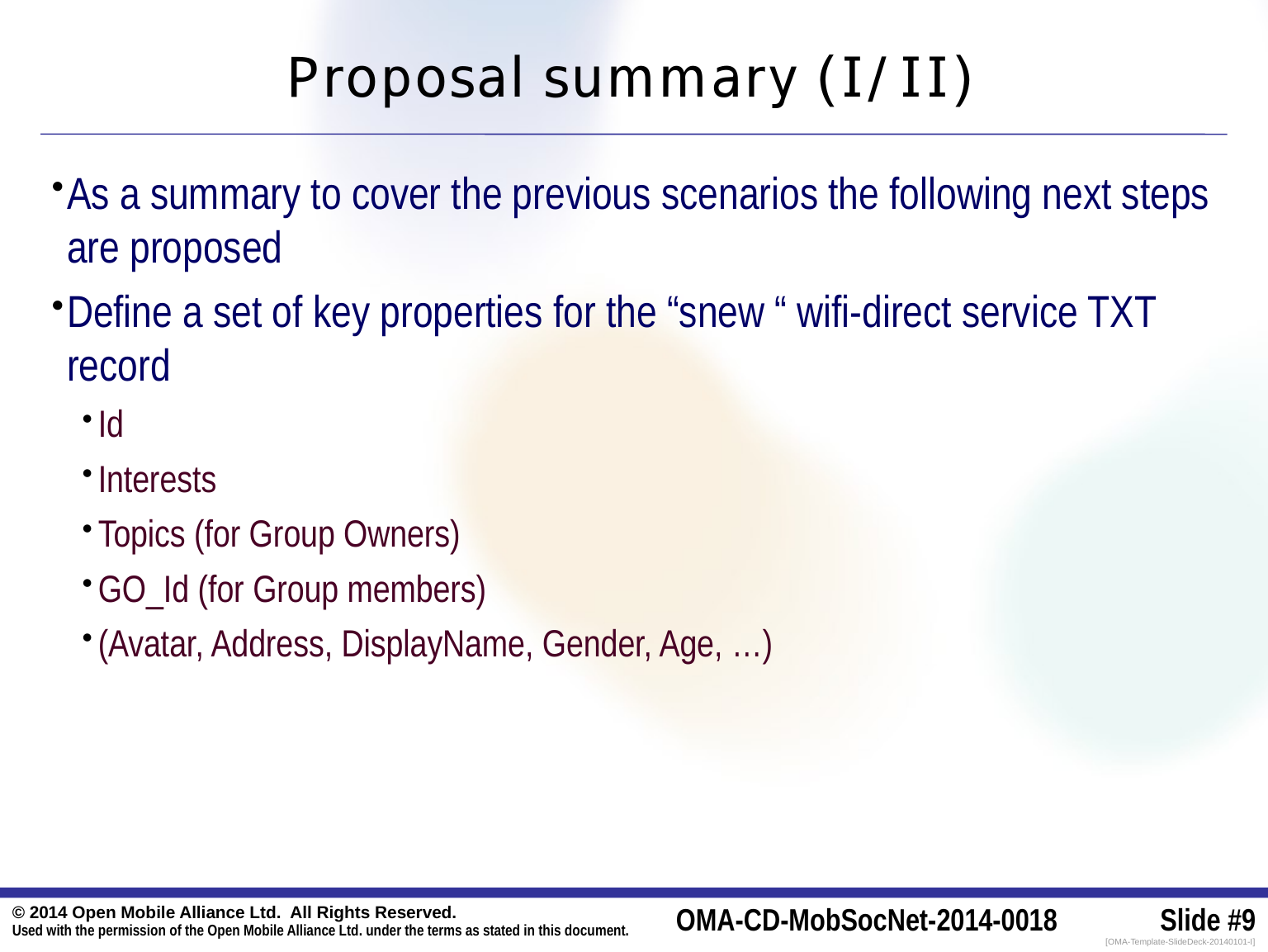

# Proposal summary (I/II)
As a summary to cover the previous scenarios the following next steps are proposed
Define a set of key properties for the “snew “ wifi-direct service TXT record
Id
Interests
Topics (for Group Owners)
GO_Id (for Group members)
(Avatar, Address, DisplayName, Gender, Age, …)